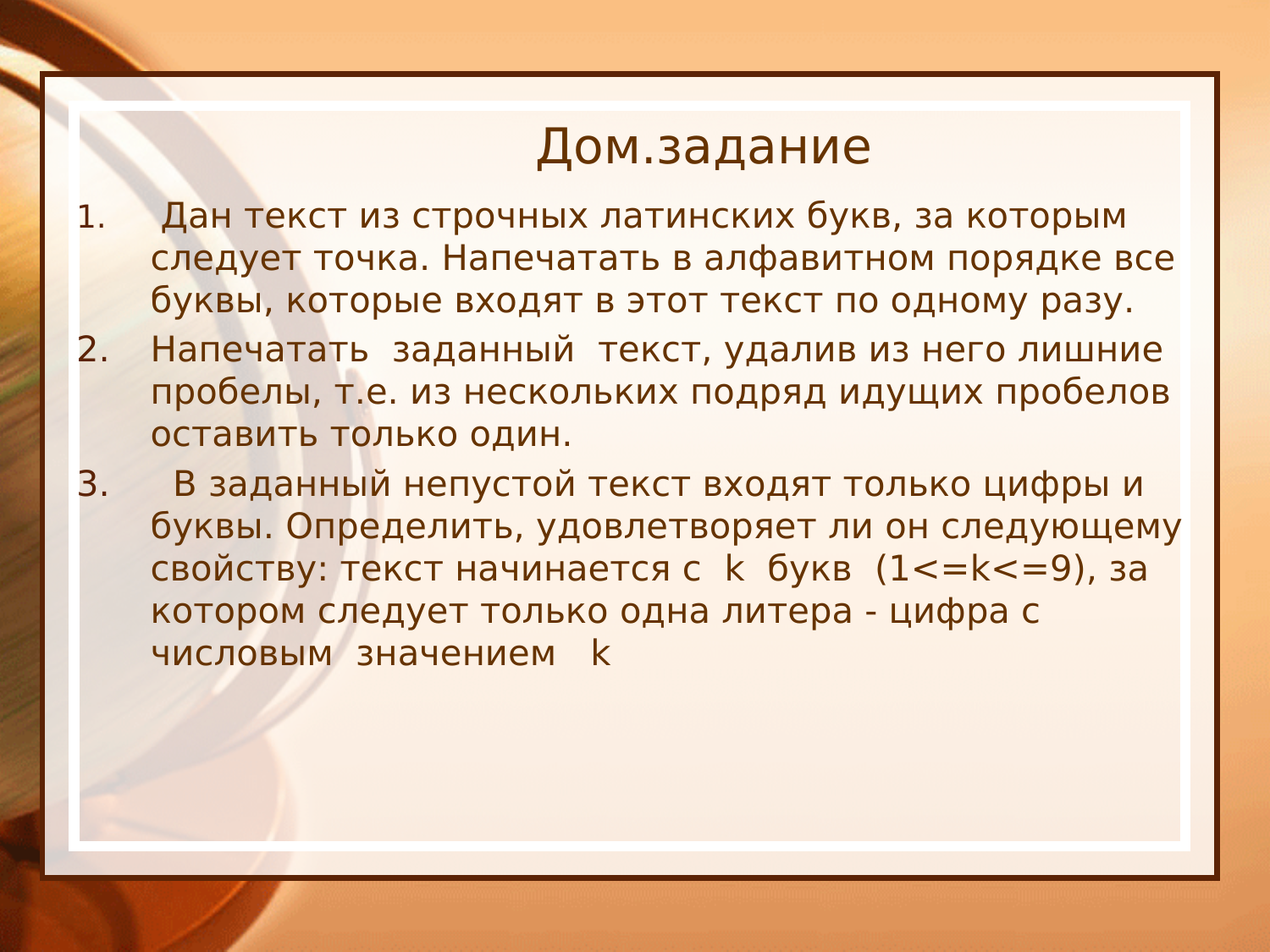

# Дом.задание
 Дан текст из строчных латинских букв, за которым следует точка. Напечатать в алфавитном порядке все буквы, которые входят в этот текст по одному разу.
Напечатать  заданный  текст, удалив из него лишние пробелы, т.е. из нескольких подряд идущих пробелов оставить только один.
  В заданный непустой текст входят только цифры и буквы. Определить, удовлетворяет ли он следующему свойству: текст начинается с  k  букв  (1<=k<=9), за котором следует только одна литера - цифра с числовым  значением   k